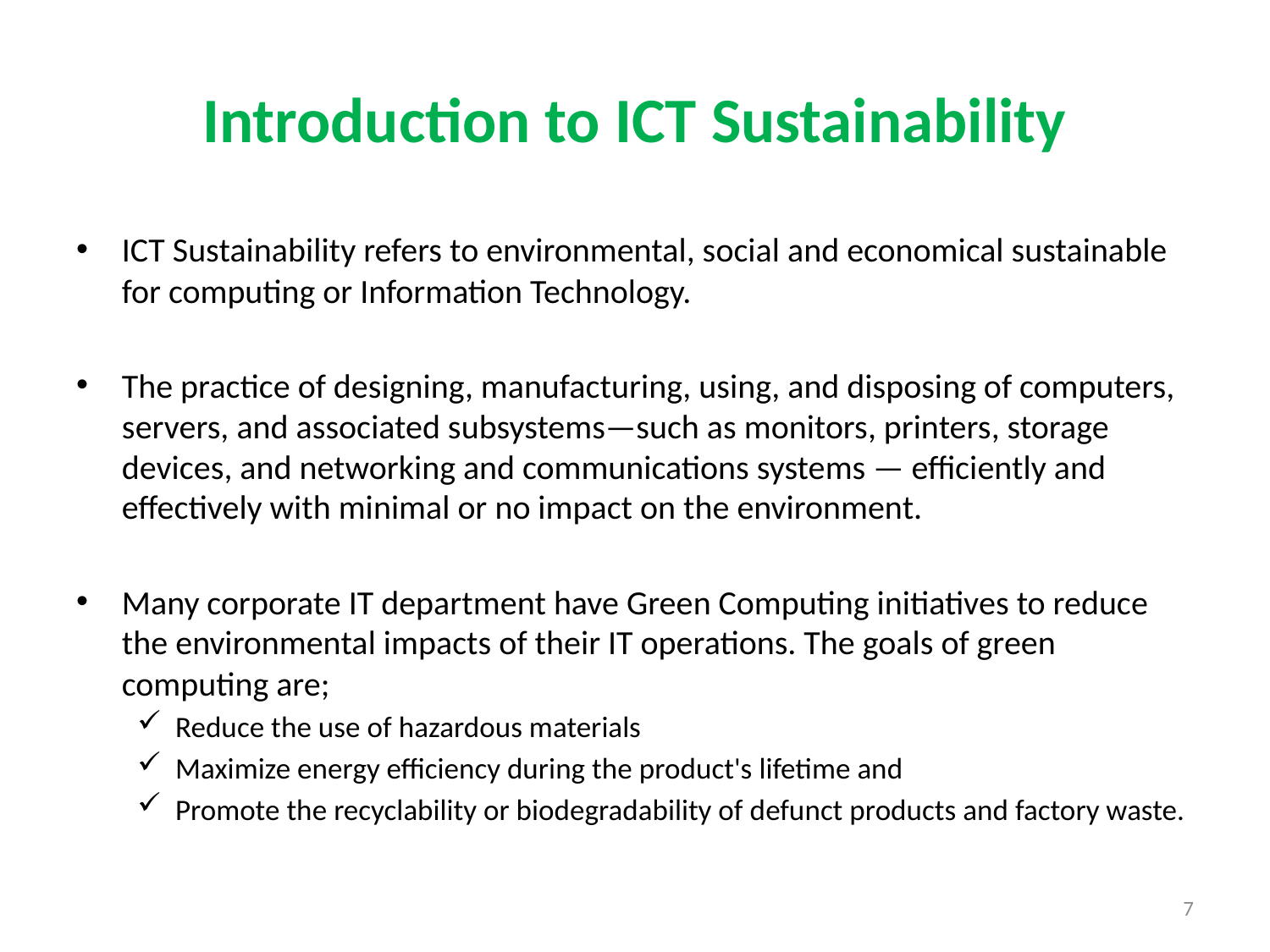

# Introduction to ICT Sustainability
ICT Sustainability refers to environmental, social and economical sustainable for computing or Information Technology.

The practice of designing, manufacturing, using, and disposing of computers, servers, and associated subsystems—such as monitors, printers, storage devices, and networking and communications systems — efficiently and effectively with minimal or no impact on the environment.

Many corporate IT department have Green Computing initiatives to reduce the environmental impacts of their IT operations. The goals of green computing are;
Reduce the use of hazardous materials
Maximize energy efficiency during the product's lifetime and
Promote the recyclability or biodegradability of defunct products and factory waste.
7